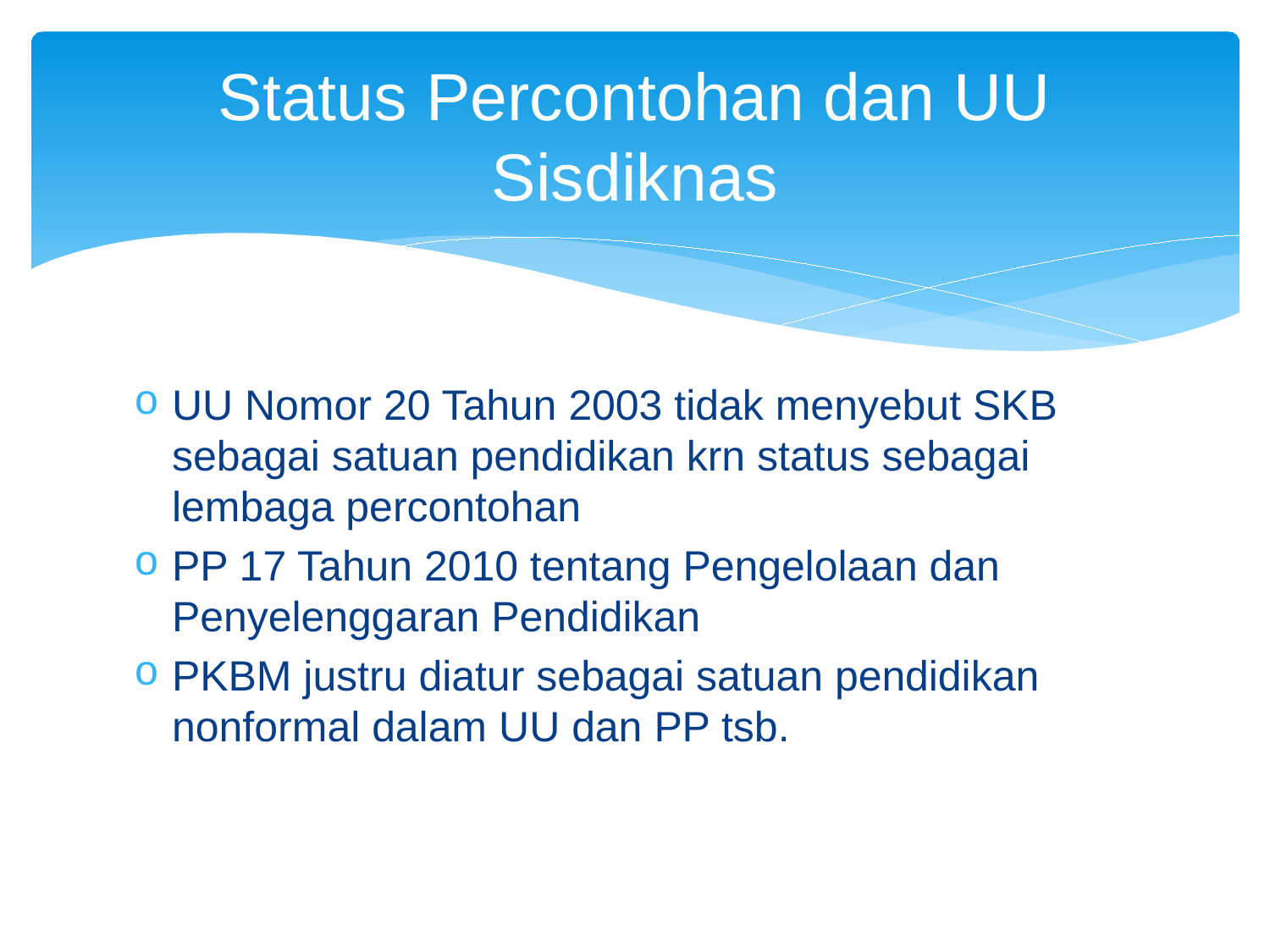

# Status Percontohan dan UU Sisdiknas
UU Nomor 20 Tahun 2003 tidak menyebut SKB sebagai satuan pendidikan krn status sebagai lembaga percontohan
PP 17 Tahun 2010 tentang Pengelolaan dan Penyelenggaran Pendidikan
PKBM justru diatur sebagai satuan pendidikan nonformal dalam UU dan PP tsb.